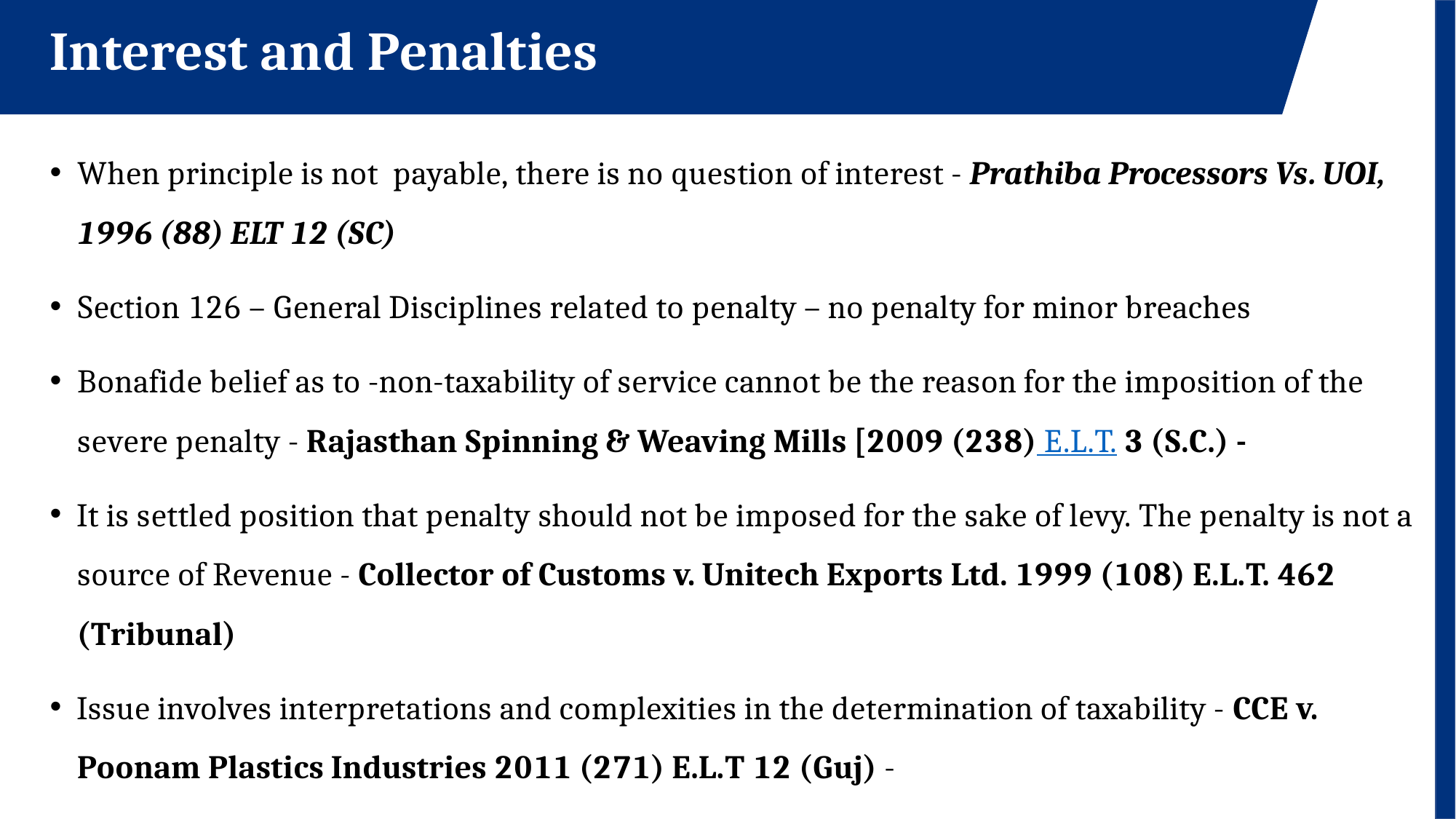

Interest and Penalties
When principle is not  payable, there is no question of interest - Prathiba Processors Vs. UOI, 1996 (88) ELT 12 (SC)
Section 126 – General Disciplines related to penalty – no penalty for minor breaches
Bonafide belief as to -non-taxability of service cannot be the reason for the imposition of the severe penalty - Rajasthan Spinning & Weaving Mills [2009 (238) E.L.T. 3 (S.C.) -
It is settled position that penalty should not be imposed for the sake of levy. The penalty is not a source of Revenue - Collector of Customs v. Unitech Exports Ltd. 1999 (108) E.L.T. 462 (Tribunal)
Issue involves interpretations and complexities in the determination of taxability - CCE v. Poonam Plastics Industries 2011 (271) E.L.T 12 (Guj) -